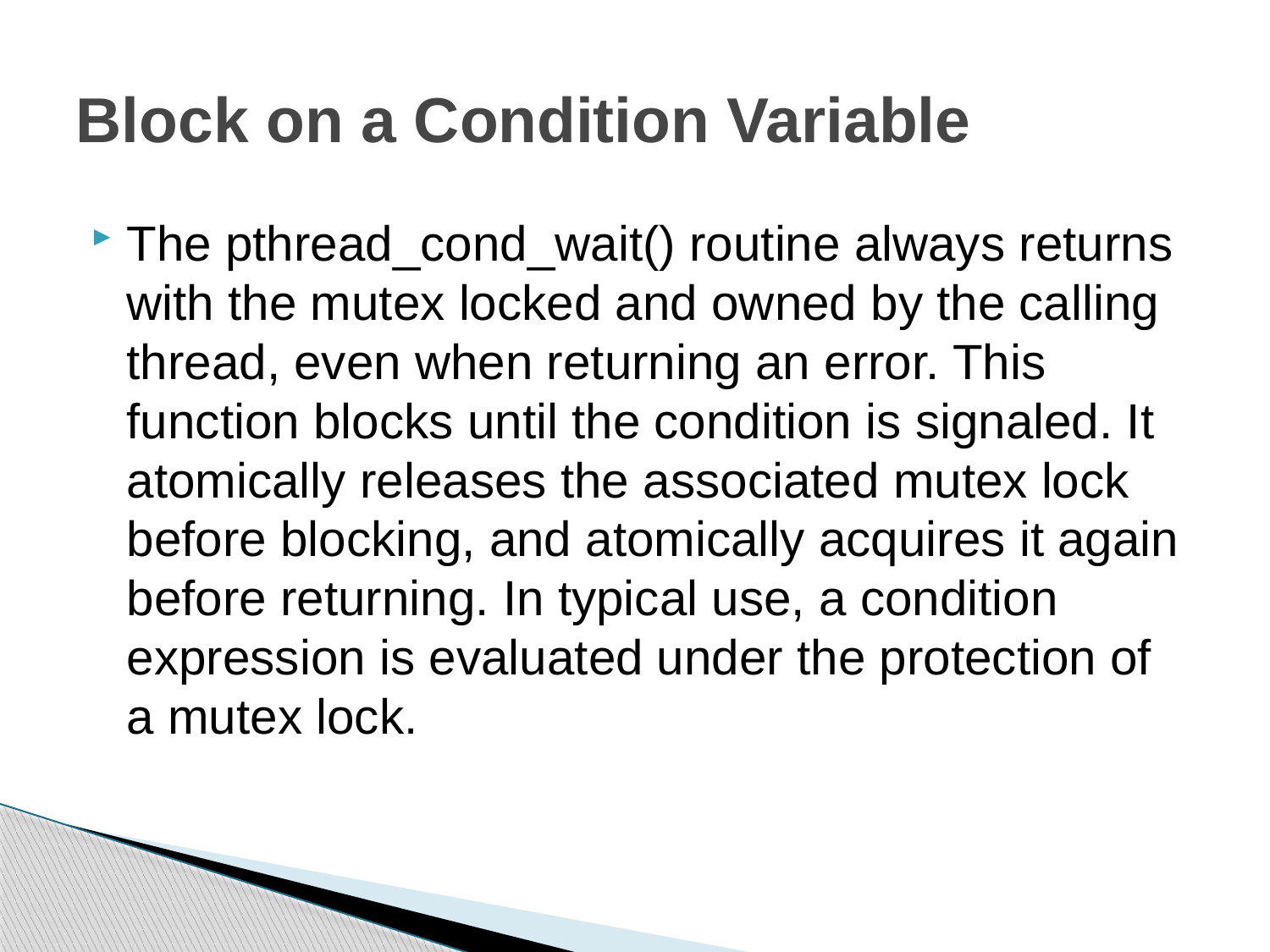

# Block on a Condition Variable
The pthread_cond_wait() routine always returns with the mutex locked and owned by the calling thread, even when returning an error. This function blocks until the condition is signaled. It atomically releases the associated mutex lock before blocking, and atomically acquires it again before returning. In typical use, a condition expression is evaluated under the protection of a mutex lock.